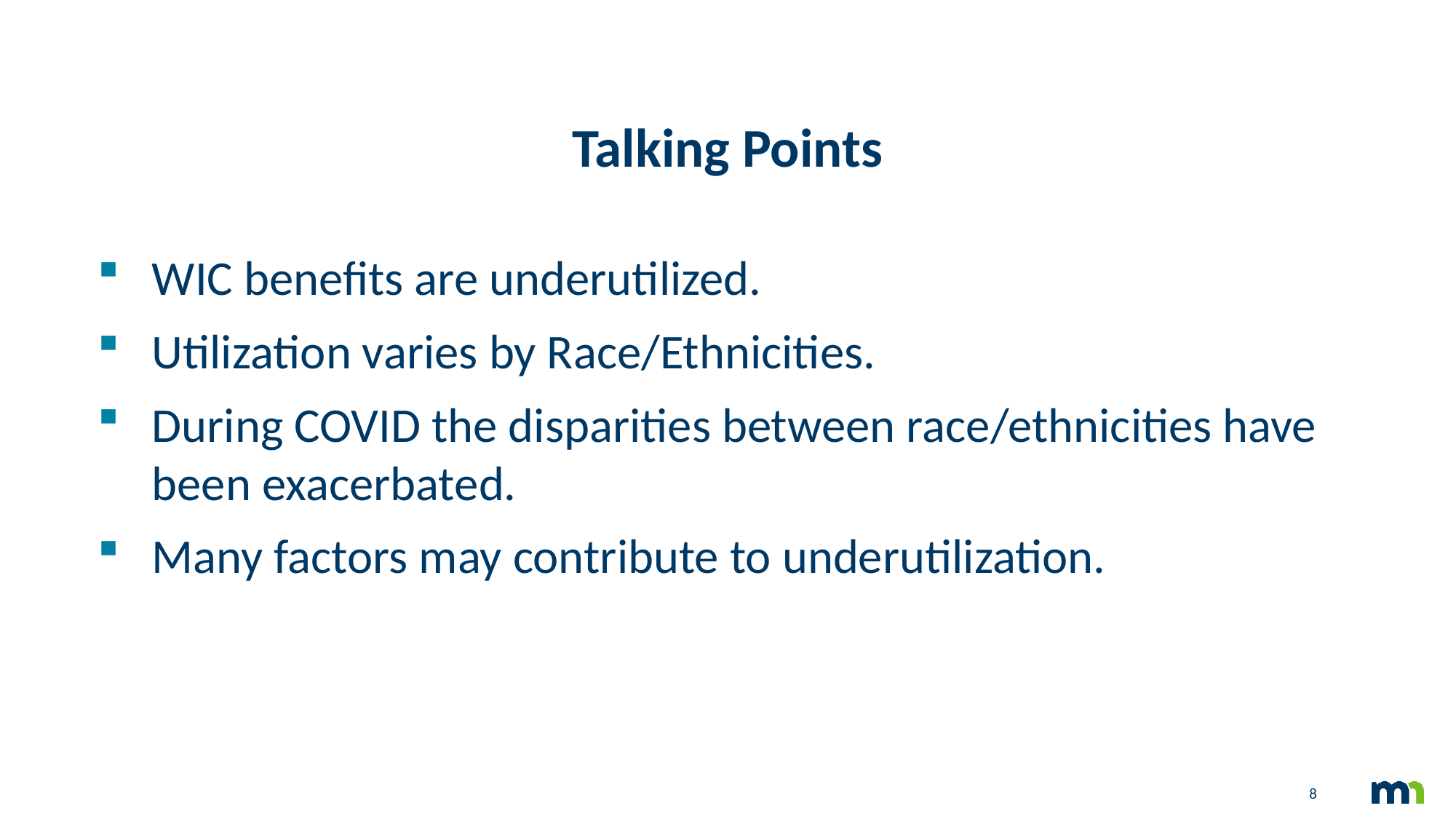

# Talking Points
WIC benefits are underutilized.
Utilization varies by Race/Ethnicities.
During COVID the disparities between race/ethnicities have been exacerbated.
Many factors may contribute to underutilization.

8